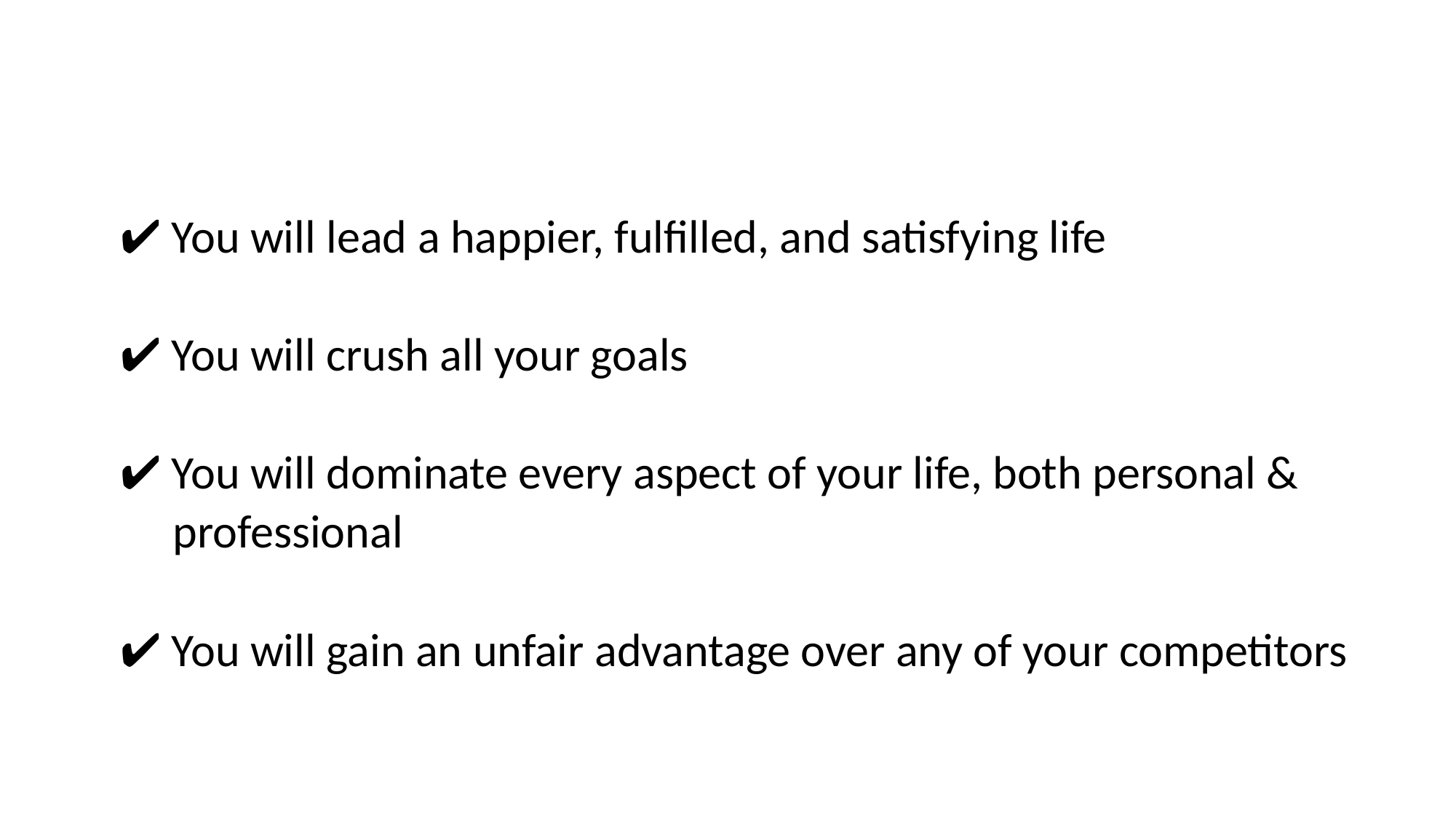

✔ You will lead a happier, fulfilled, and satisfying life

✔ You will crush all your goals

✔ You will dominate every aspect of your life, both personal &
     professional

✔ You will gain an unfair advantage over any of your competitors